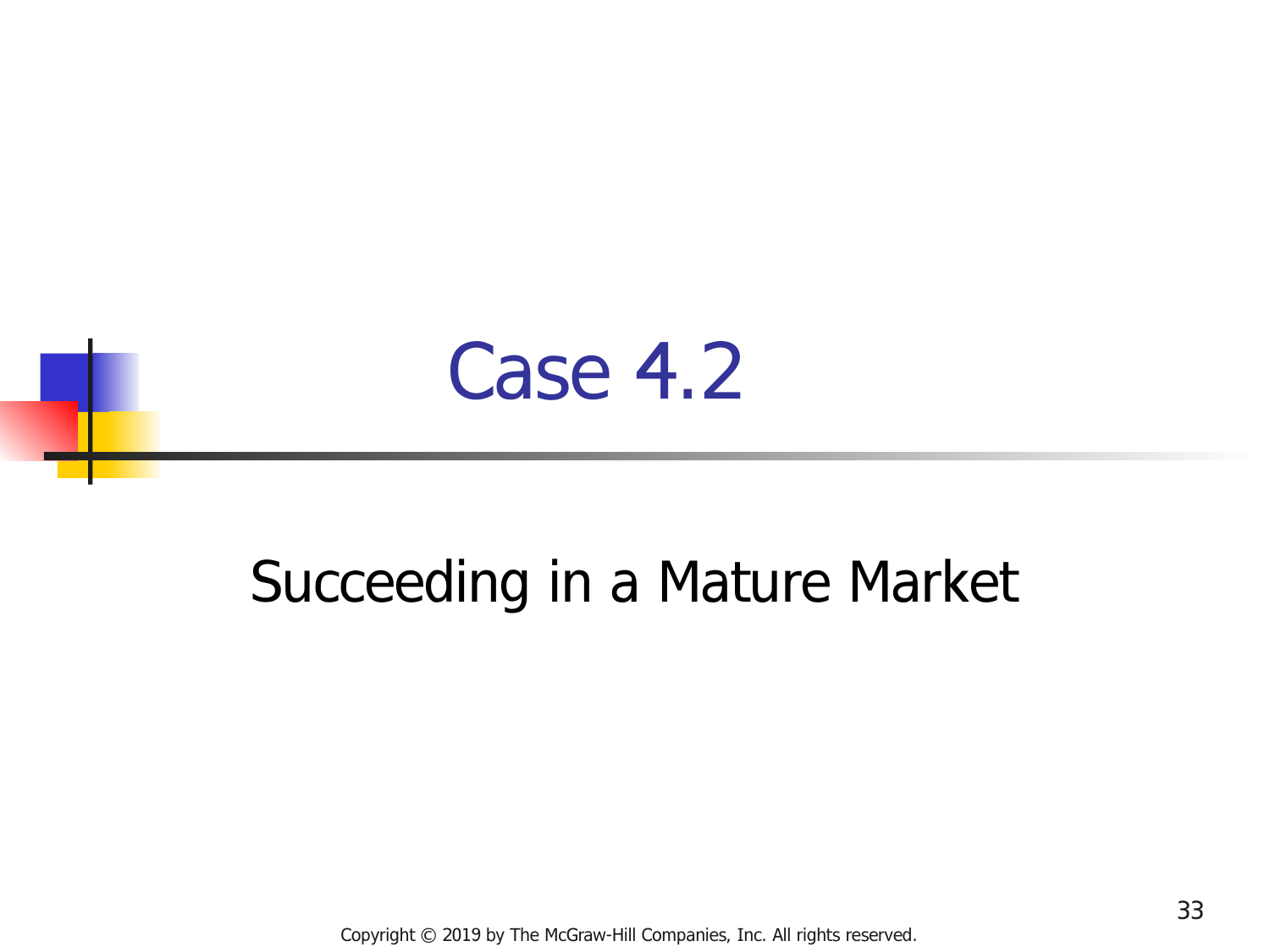

#
Case 4.2
Succeeding in a Mature Market
33
Copyright © 2019 by The McGraw-Hill Companies, Inc. All rights reserved.